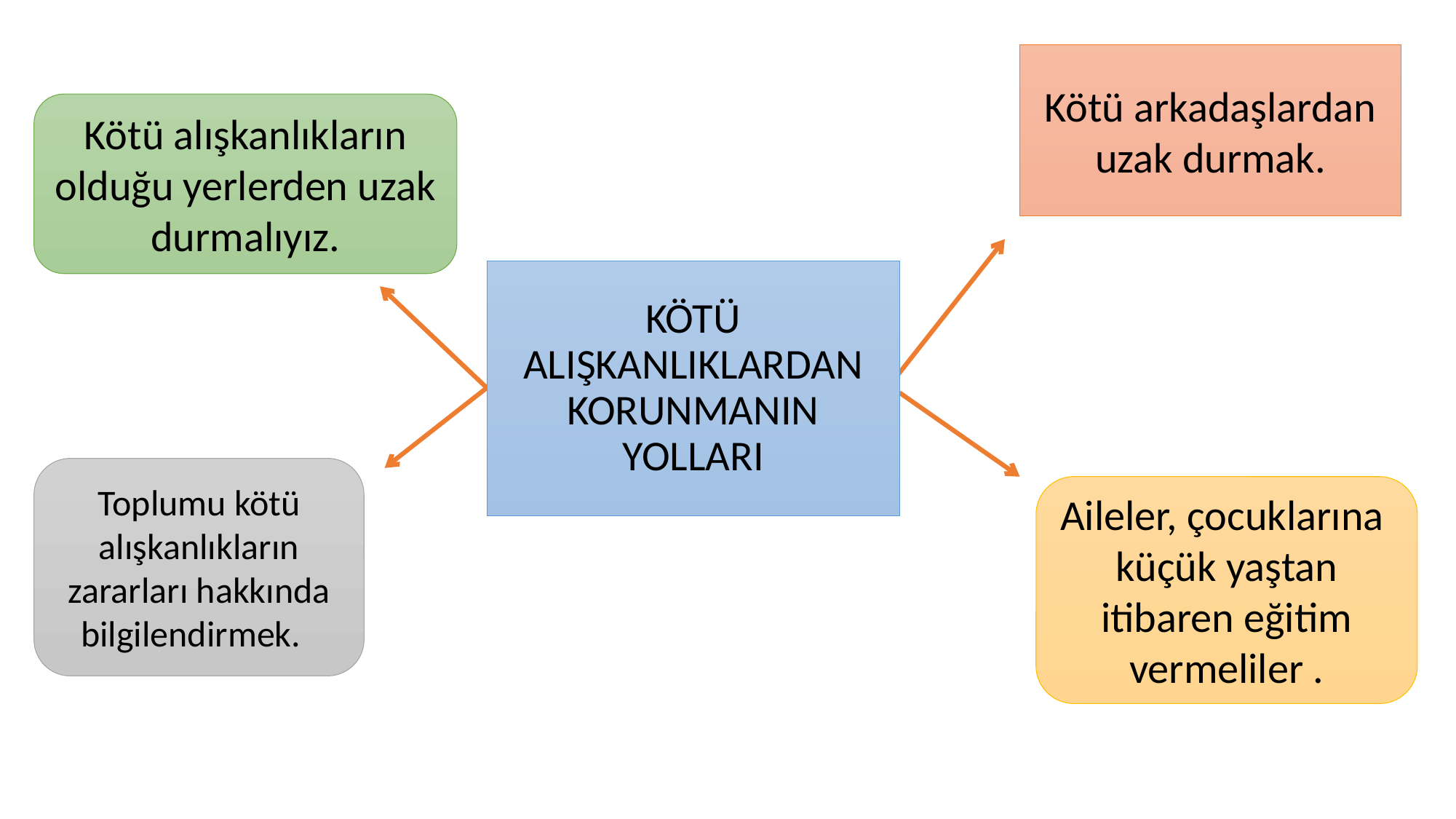

Kötü arkadaşlardan uzak durmak.
Kötü alışkanlıkların olduğu yerlerden uzak durmalıyız.
# KÖTÜ ALIŞKANLIKLARDAN KORUNMANIN YOLLARI
Toplumu kötü alışkanlıkların zararları hakkında bilgilendirmek.
Aileler, çocuklarına  küçük yaştan itibaren eğitim vermeliler .